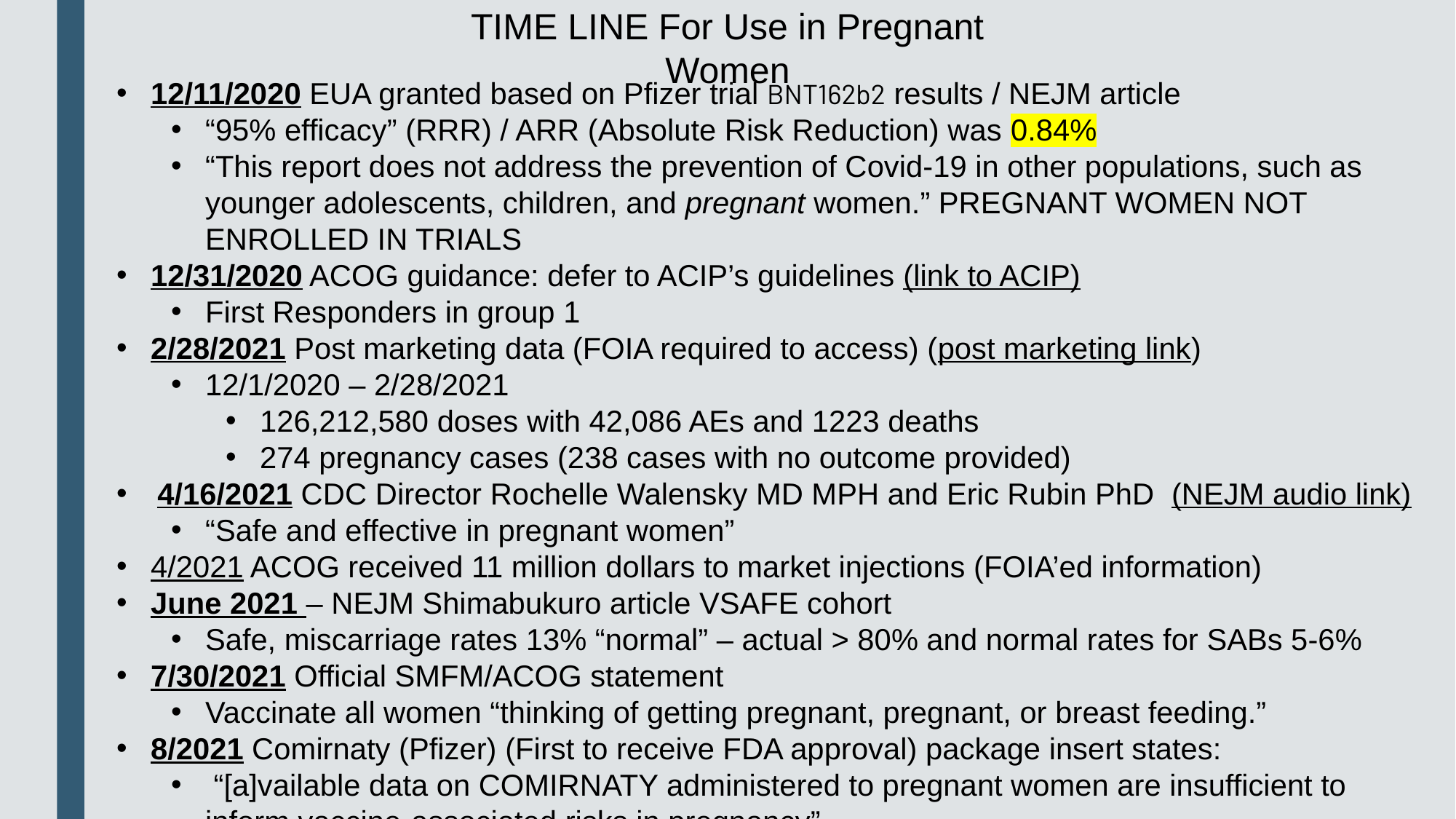

TIME LINE For Use in Pregnant Women
12/11/2020 EUA granted based on Pfizer trial BNT162b2 results / NEJM article
“95% efficacy” (RRR) / ARR (Absolute Risk Reduction) was 0.84%
“This report does not address the prevention of Covid-19 in other populations, such as younger adolescents, children, and pregnant women.” PREGNANT WOMEN NOT ENROLLED IN TRIALS
12/31/2020 ACOG guidance: defer to ACIP’s guidelines (link to ACIP)
First Responders in group 1
2/28/2021 Post marketing data (FOIA required to access) (post marketing link)
12/1/2020 – 2/28/2021
126,212,580 doses with 42,086 AEs and 1223 deaths
274 pregnancy cases (238 cases with no outcome provided)
4/16/2021 CDC Director Rochelle Walensky MD MPH and Eric Rubin PhD  (NEJM audio link)
“Safe and effective in pregnant women”
4/2021 ACOG received 11 million dollars to market injections (FOIA’ed information)
June 2021 – NEJM Shimabukuro article VSAFE cohort
Safe, miscarriage rates 13% “normal” – actual > 80% and normal rates for SABs 5-6%
7/30/2021 Official SMFM/ACOG statement
Vaccinate all women “thinking of getting pregnant, pregnant, or breast feeding.”
8/2021 Comirnaty (Pfizer) (First to receive FDA approval) package insert states:
 “[a]vailable data on COMIRNATY administered to pregnant women are insufficient to inform vaccine-associated risks in pregnancy”